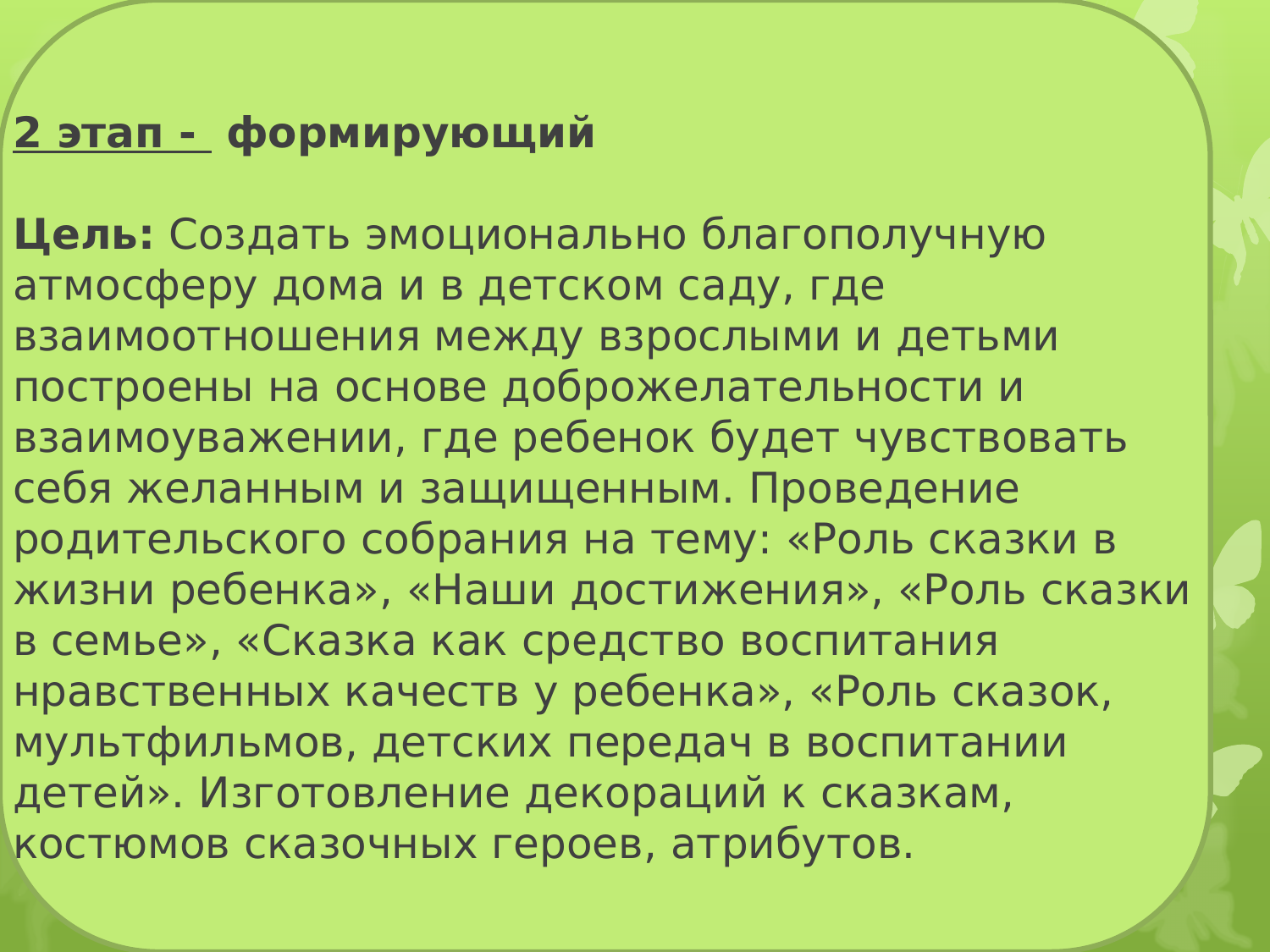

# 2 этап -  формирующий Цель: Создать эмоционально благополучную атмосферу дома и в детском саду, где взаимоотношения между взрослыми и детьми построены на основе доброжелательности и взаимоуважении, где ребенок будет чувствовать себя желанным и защищенным. Проведение родительского собрания на тему: «Роль сказки в жизни ребенка», «Наши достижения», «Роль сказки в семье», «Сказка как средство воспитания нравственных качеств у ребенка», «Роль сказок, мультфильмов, детских передач в воспитании детей». Изготовление декораций к сказкам, костюмов сказочных героев, атрибутов.